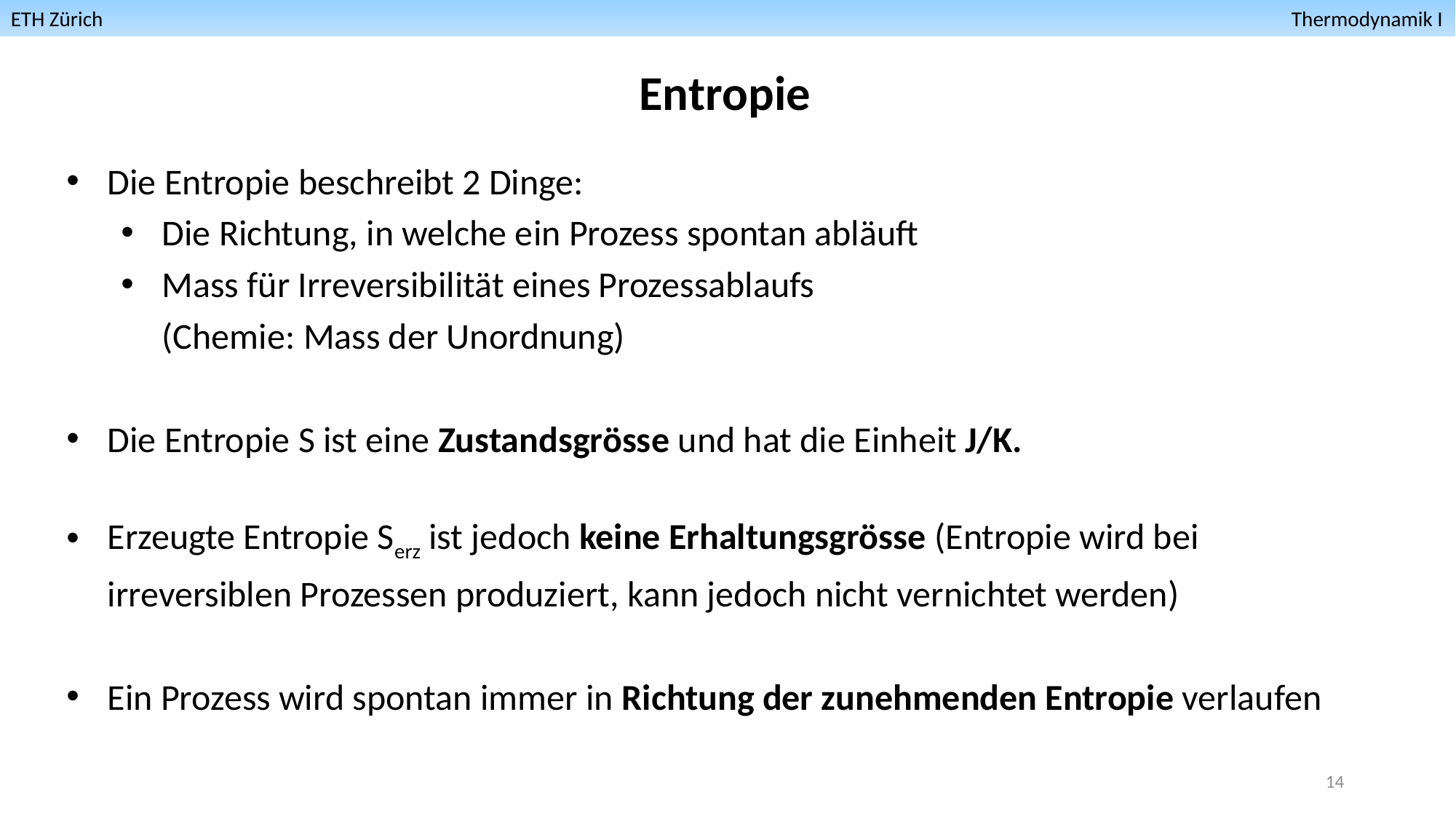

ETH Zürich											                 Thermodynamik I
Entropie
Die Entropie beschreibt 2 Dinge:
Die Richtung, in welche ein Prozess spontan abläuft
Mass für Irreversibilität eines Prozessablaufs    			              (Chemie: Mass der Unordnung)

Die Entropie S ist eine Zustandsgrösse und hat die Einheit J/K.

Erzeugte Entropie Serz ist jedoch keine Erhaltungsgrösse (Entropie wird bei
     irreversiblen Prozessen produziert, kann jedoch nicht vernichtet werden)

Ein Prozess wird spontan immer in Richtung der zunehmenden Entropie verlaufen
14